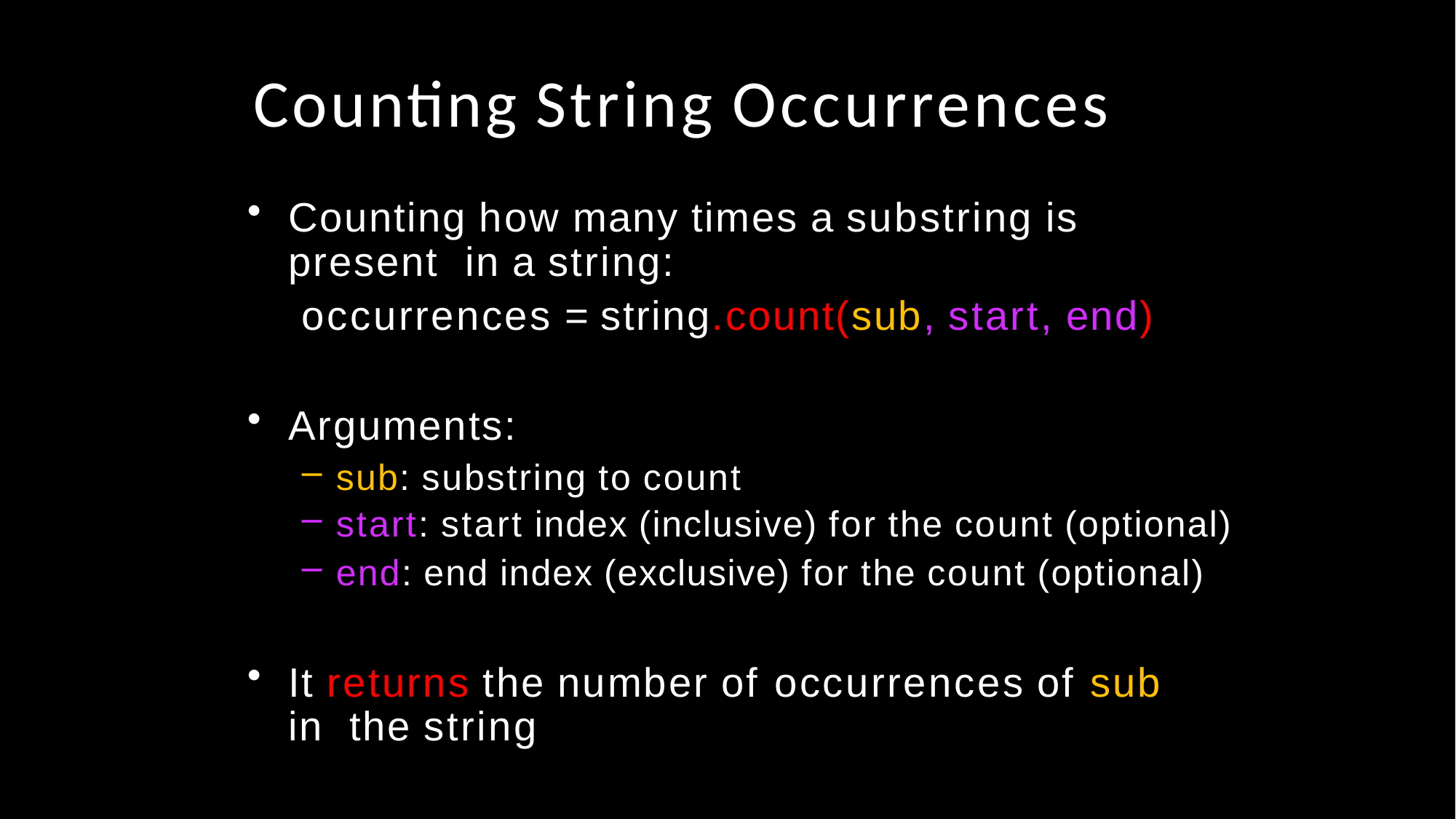

# Counting String Occurrences
Counting how many times a substring is present  in a string:
occurrences = string.count(sub, start, end)

Arguments:
sub: substring to count
start: start index (inclusive) for the count (optional)
end: end index (exclusive) for the count (optional)

It returns the number of occurrences of sub in  the string